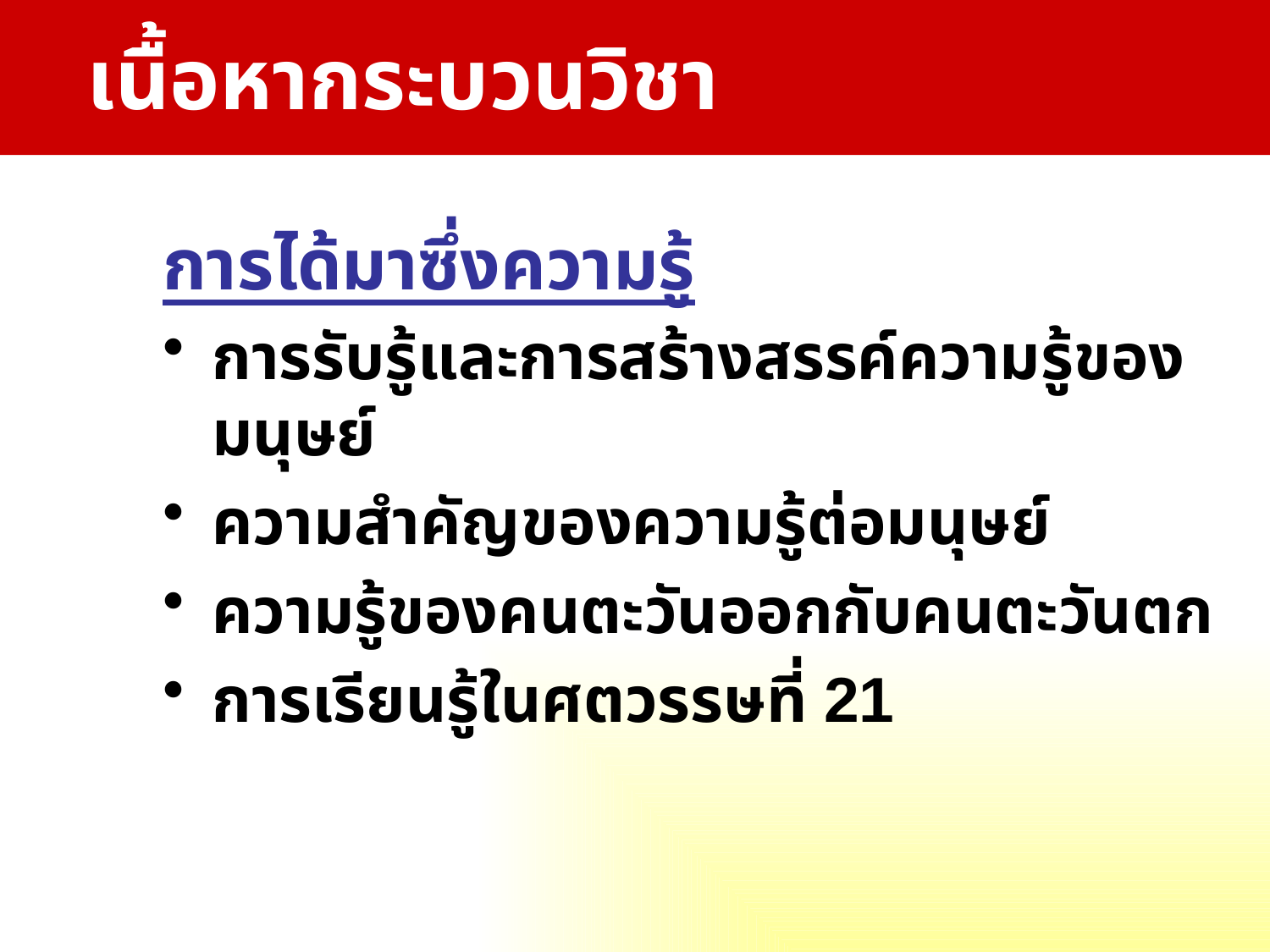

# เนื้อหากระบวนวิชา

การได้มาซึ่งความรู้
การรับรู้และการสร้างสรรค์ความรู้ของมนุษย์
ความสำคัญของความรู้ต่อมนุษย์
ความรู้ของคนตะวันออกกับคนตะวันตก
การเรียนรู้ในศตวรรษที่ 21